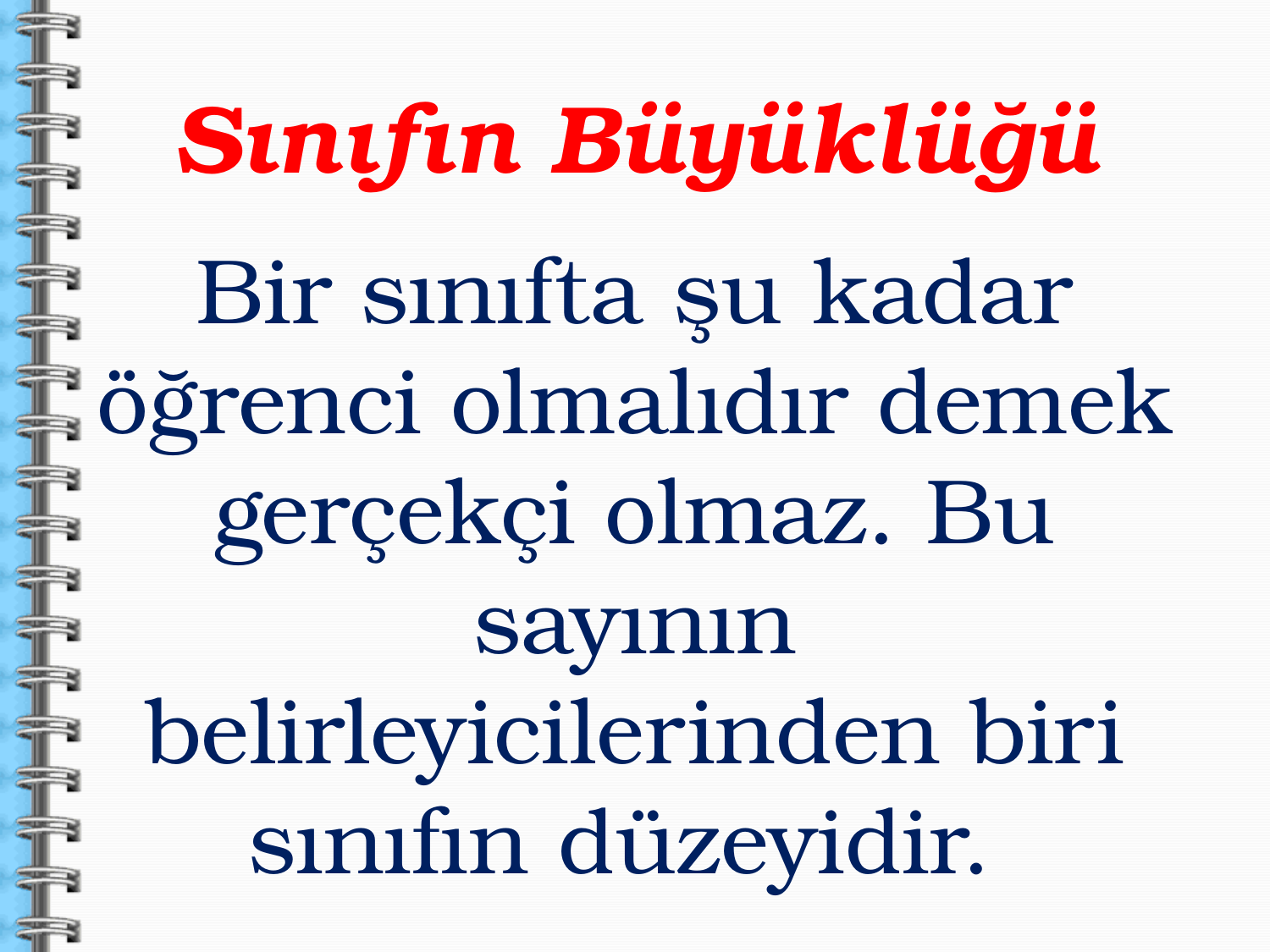

Sınıfın Büyüklüğü
Bir sınıfta şu kadar öğrenci olmalıdır demek gerçekçi olmaz. Bu sayının belirleyicilerinden biri sınıfın düzeyidir.